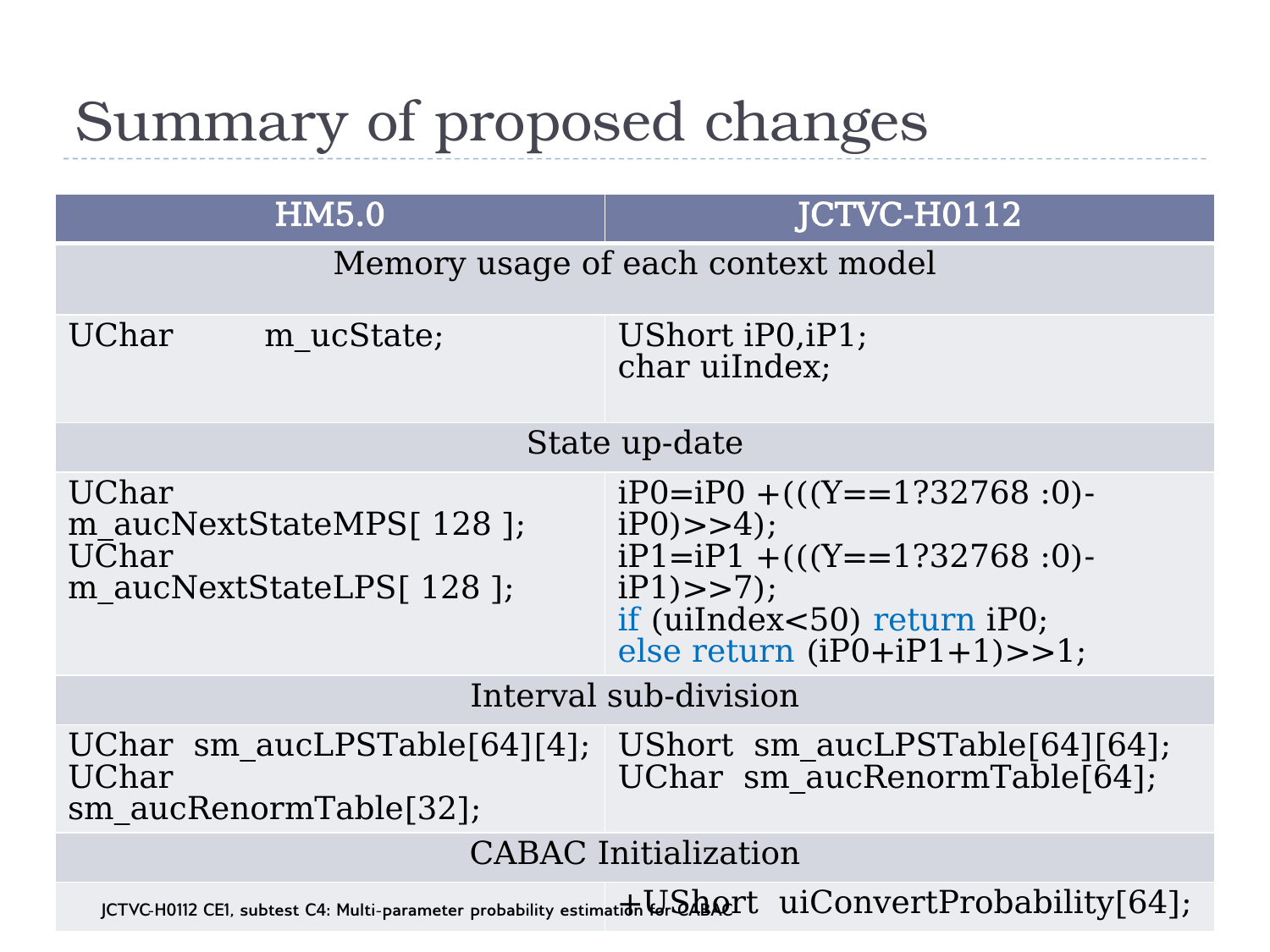

# Summary of proposed changes
| HM5.0 | JCTVC-H0112 |
| --- | --- |
| Memory usage of each context model |  |
| UChar m\_ucState; | UShort iP0,iP1; char uiIndex; |
| State up-date |  |
| UChar m\_aucNextStateMPS[ 128 ]; UChar m\_aucNextStateLPS[ 128 ]; | iP0=iP0 +(((Y==1?32768 :0)- iP0)>>4); iP1=iP1 +(((Y==1?32768 :0)- iP1)>>7); if (uiIndex<50) return iP0; else return (iP0+iP1+1)>>1; |
| Interval sub-division |  |
| UChar sm\_aucLPSTable[64][4]; UChar sm\_aucRenormTable[32]; | UShort sm\_aucLPSTable[64][64]; UChar sm\_aucRenormTable[64]; |
| CABAC Initialization |  |
|  | +UShort uiConvertProbability[64]; |
JCTVC-H0112 CE1, subtest C4: Multi-parameter probability estimation for CABAC